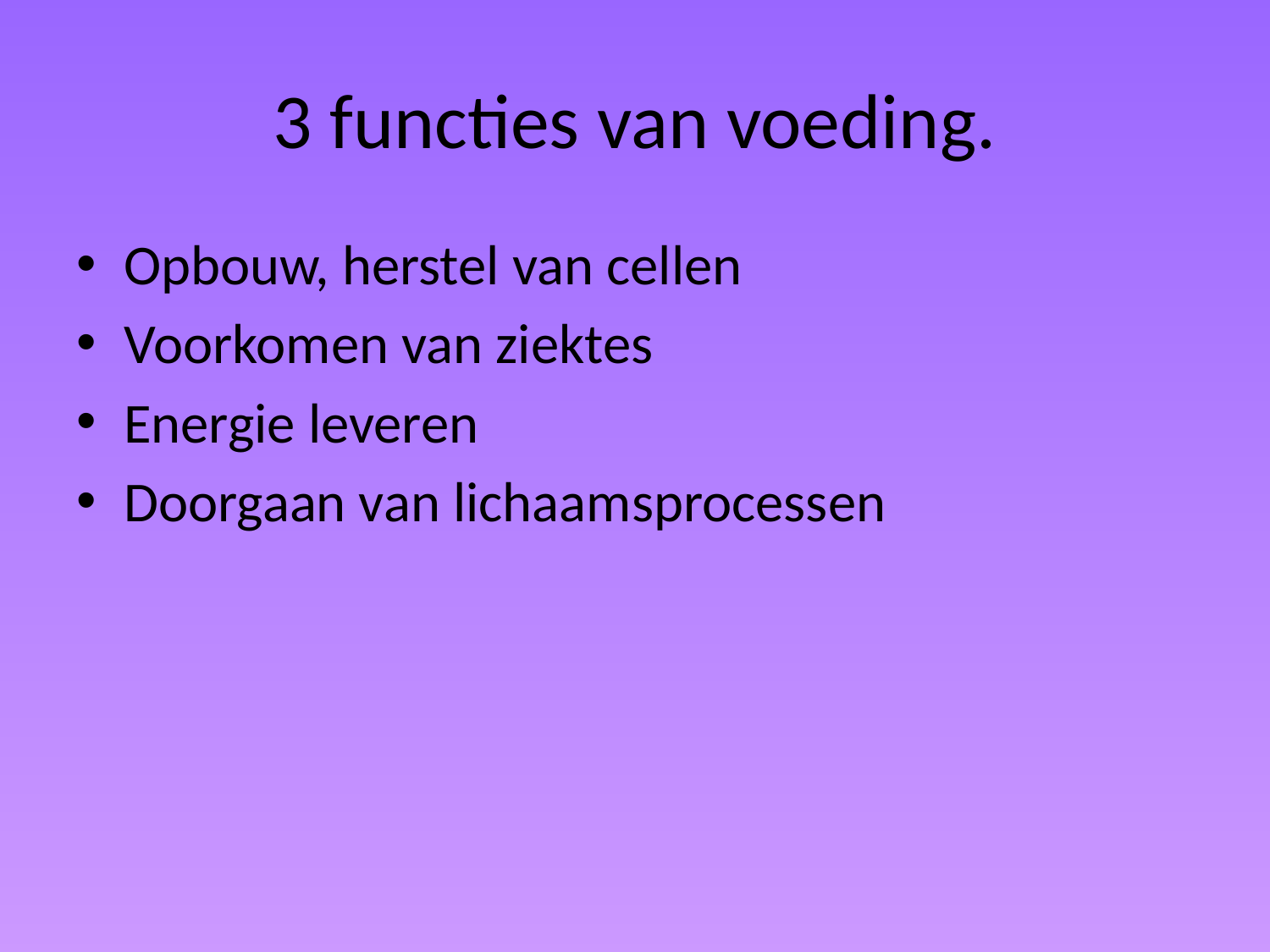

# 3 functies van voeding.
Opbouw, herstel van cellen
Voorkomen van ziektes
Energie leveren
Doorgaan van lichaamsprocessen